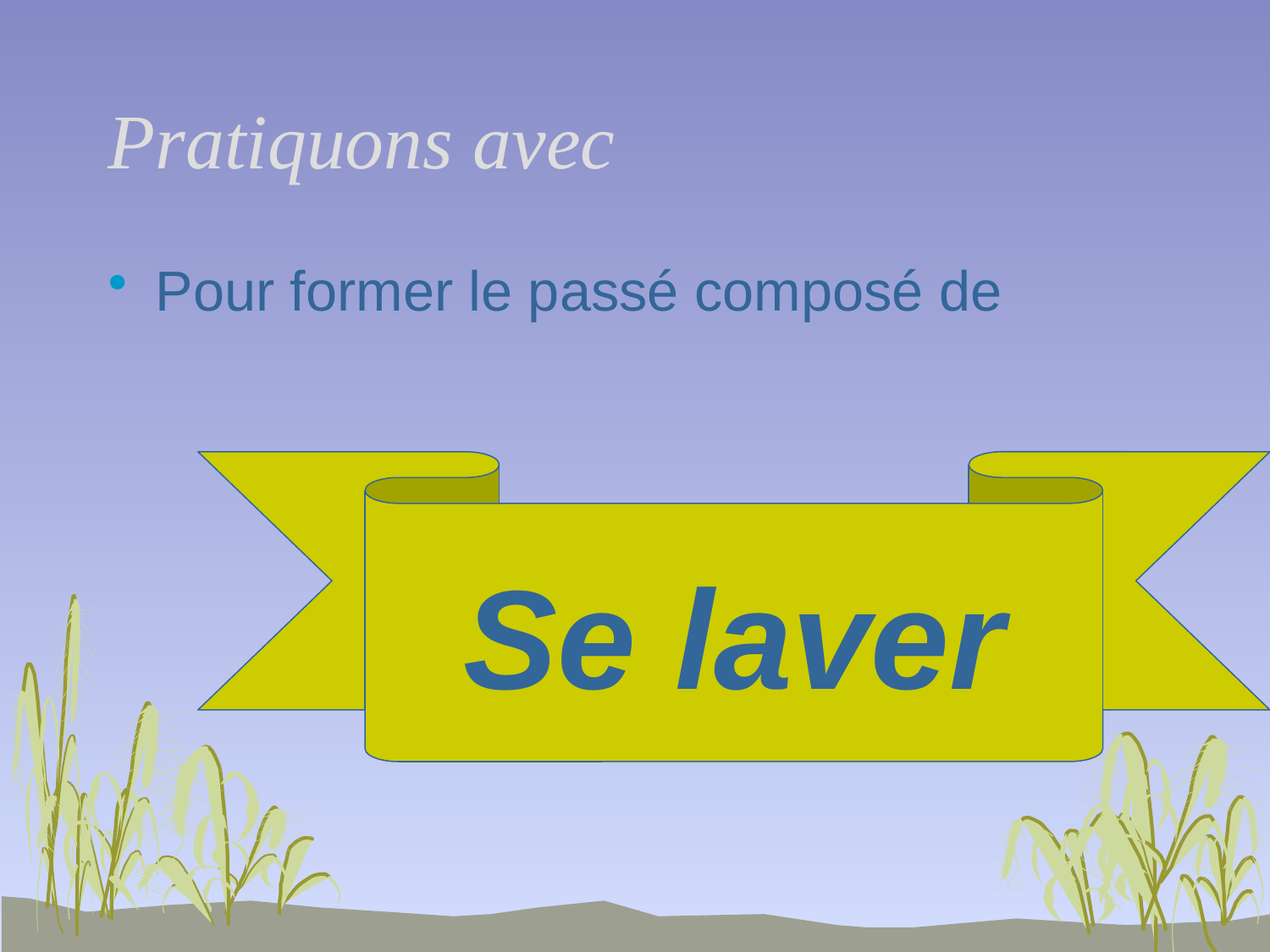

# Pratiquons avec
Pour former le passé composé de
Se laver